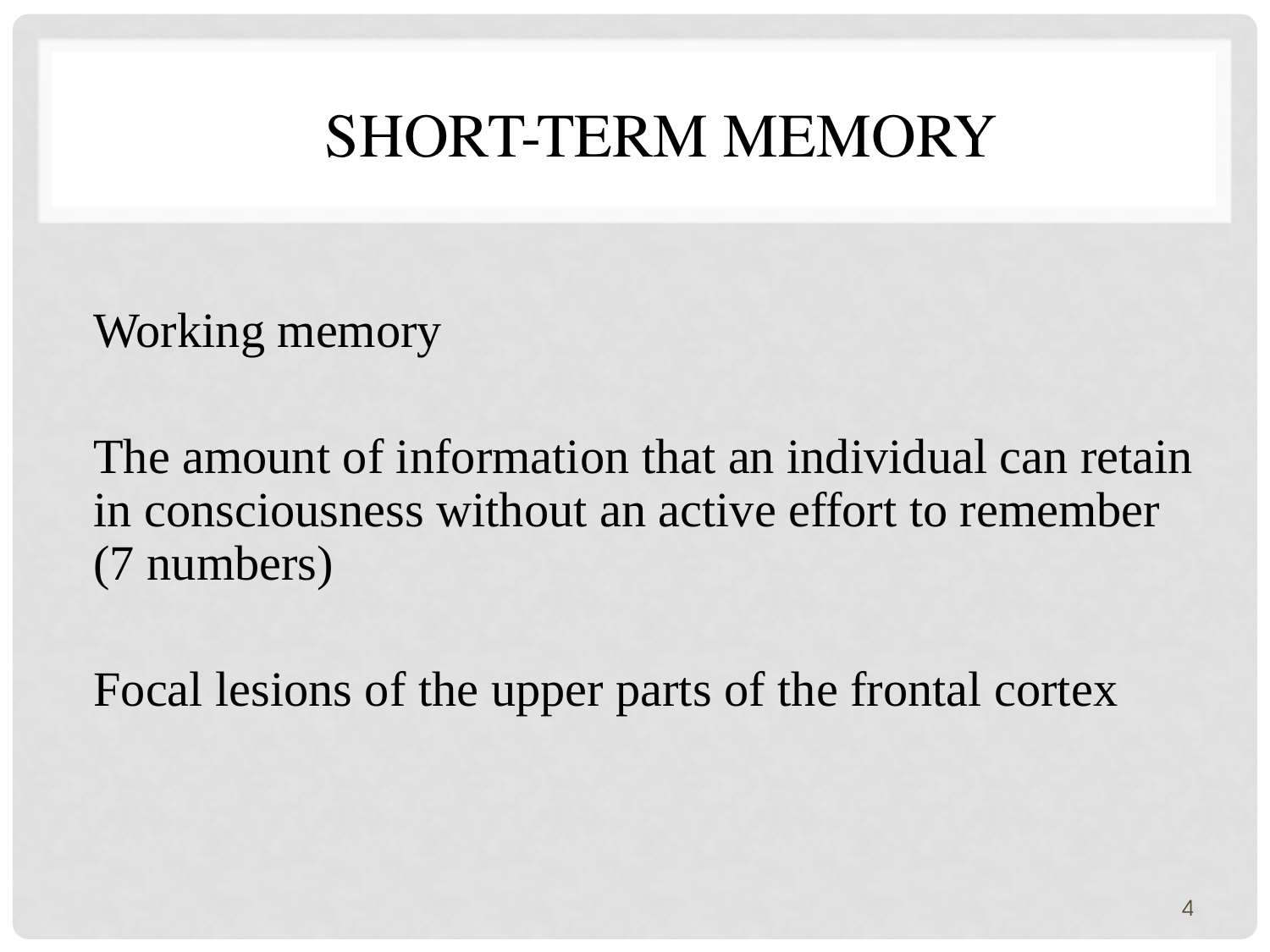

# Short-term memory
Working memory

The amount of information that an individual can retain in consciousness without an active effort to remember (7 numbers)

Focal lesions of the upper parts of the frontal cortex
4